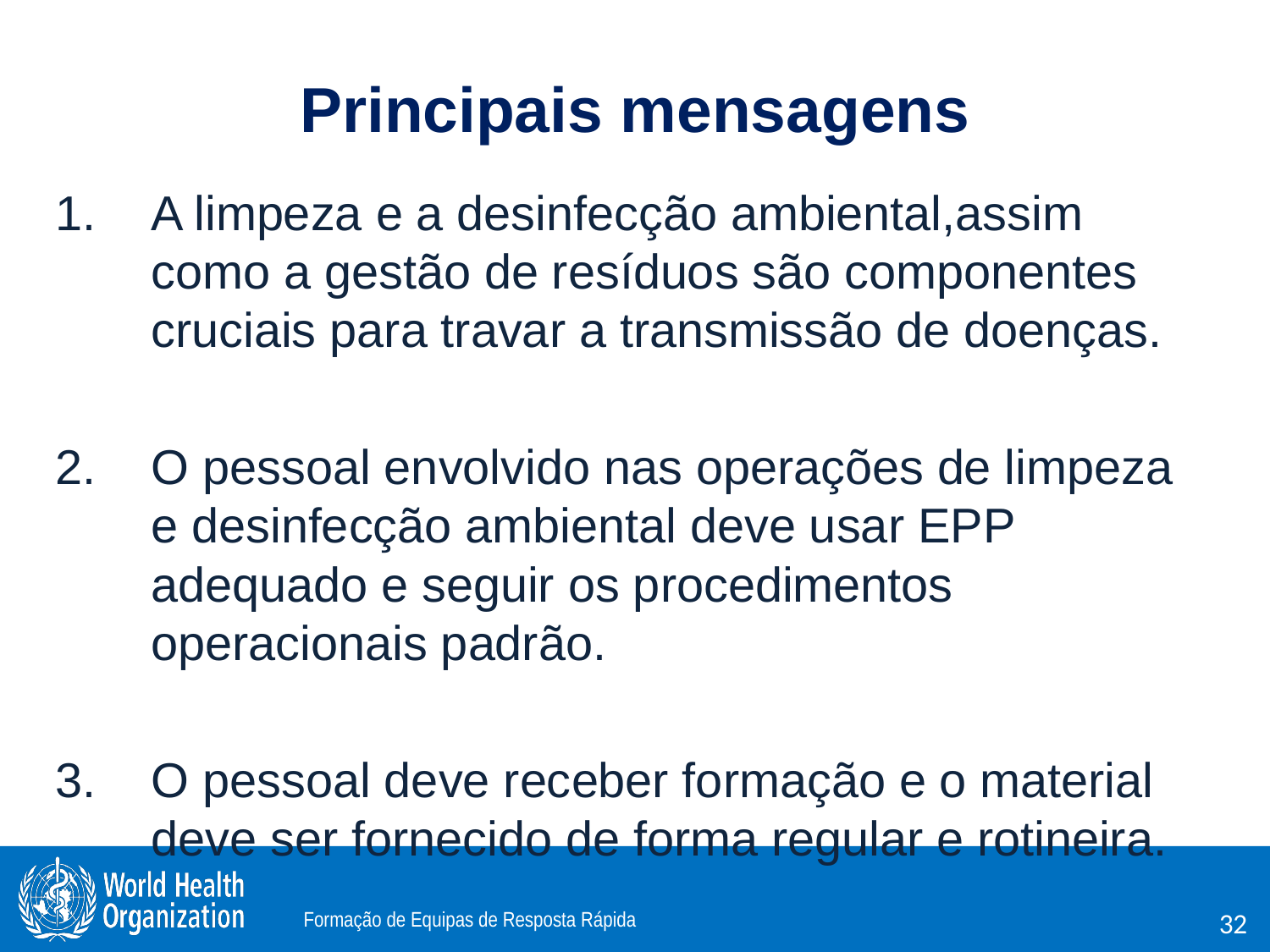

Principais mensagens
A limpeza e a desinfecção ambiental,assim como a gestão de resíduos são componentes cruciais para travar a transmissão de doenças.

O pessoal envolvido nas operações de limpeza e desinfecção ambiental deve usar EPP adequado e seguir os procedimentos operacionais padrão.

O pessoal deve receber formação e o material deve ser fornecido de forma regular e rotineira.